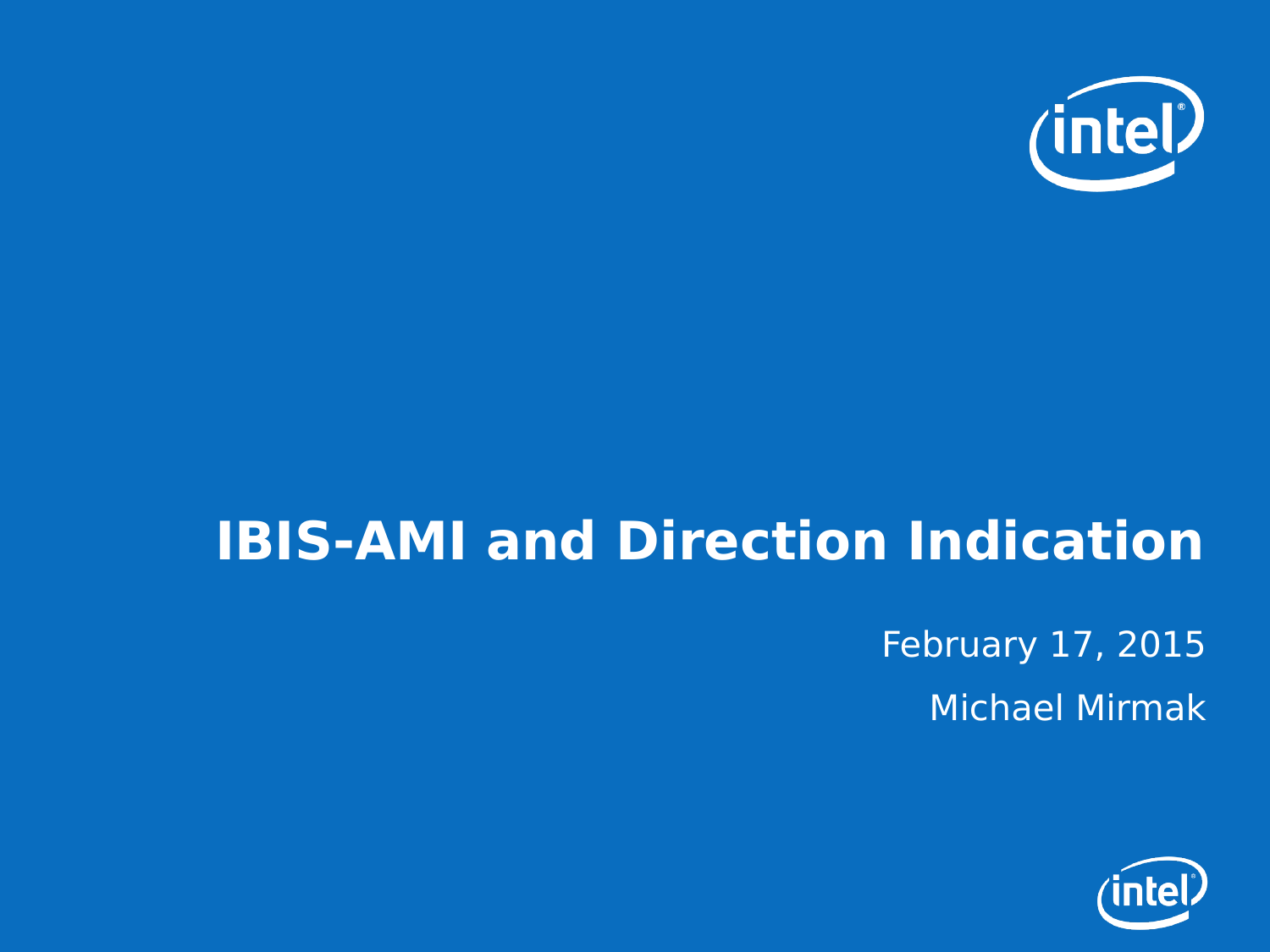

# IBIS-AMI and Direction Indication
February 17, 2015
Michael Mirmak